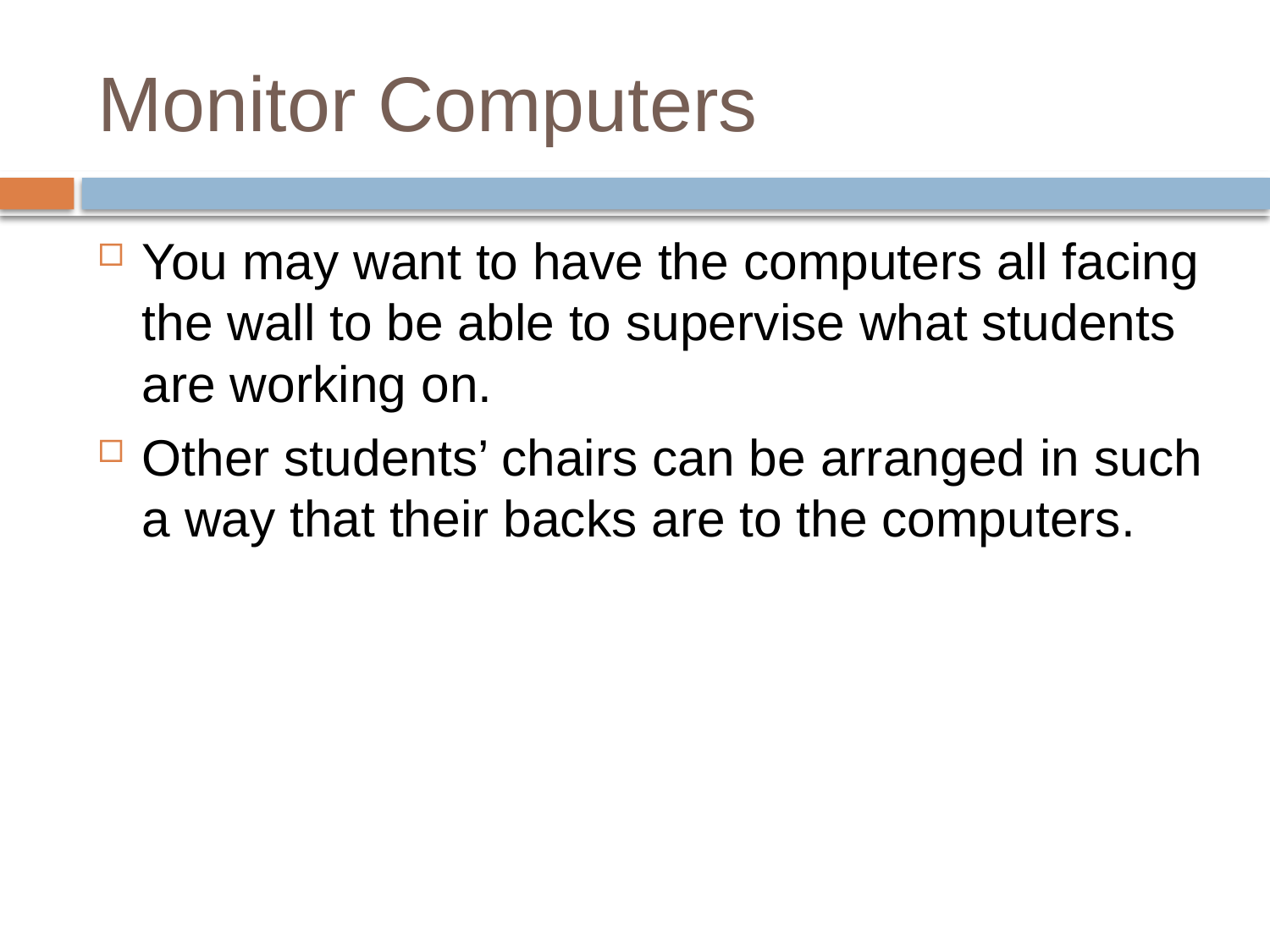

# Monitor Computers
You may want to have the computers all facing the wall to be able to supervise what students are working on.
Other students’ chairs can be arranged in such a way that their backs are to the computers.